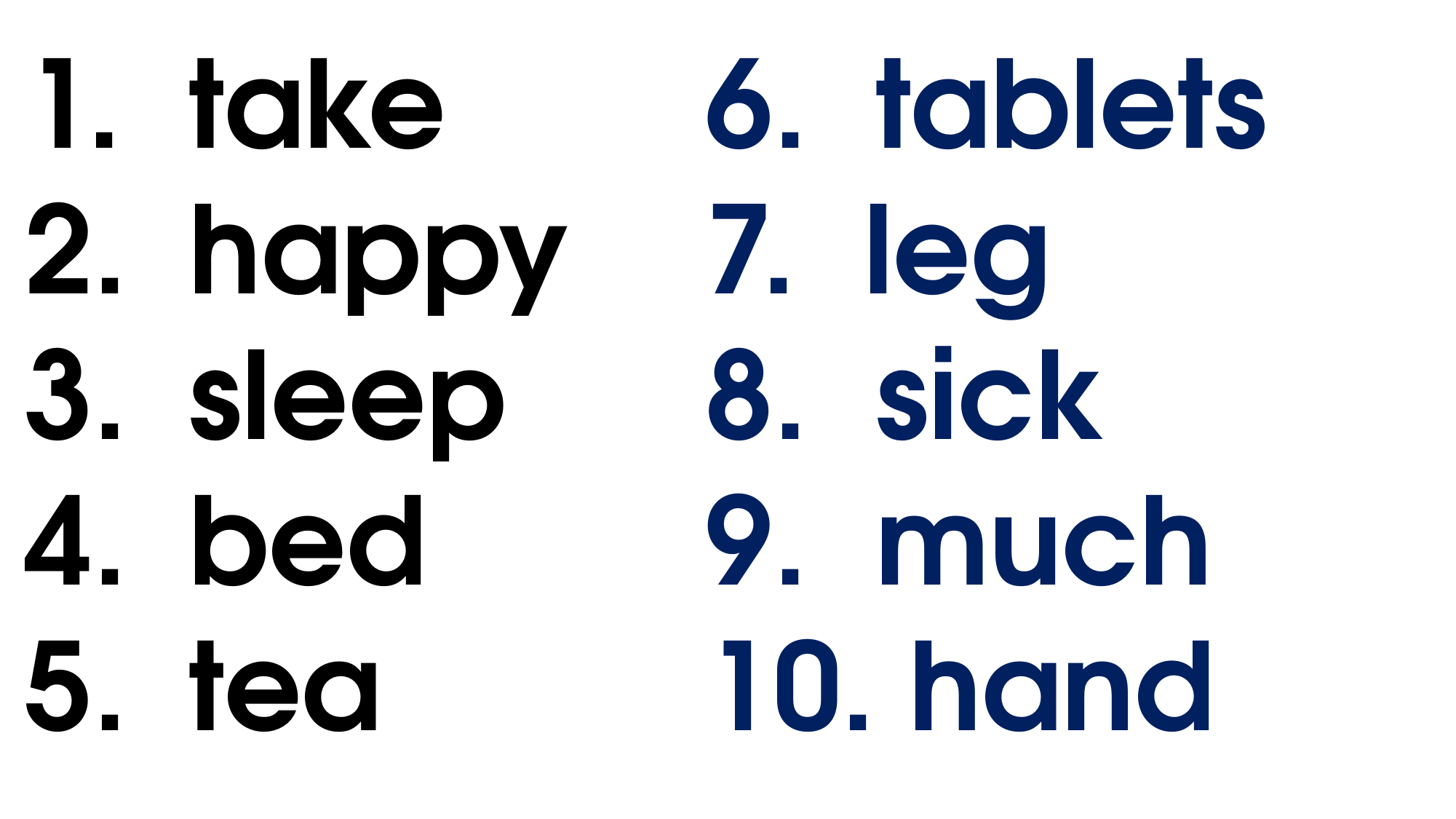

take
happy
sleep
bed
tea
6.  tablets
7.  leg
8.  sick
9.  much
10. hand